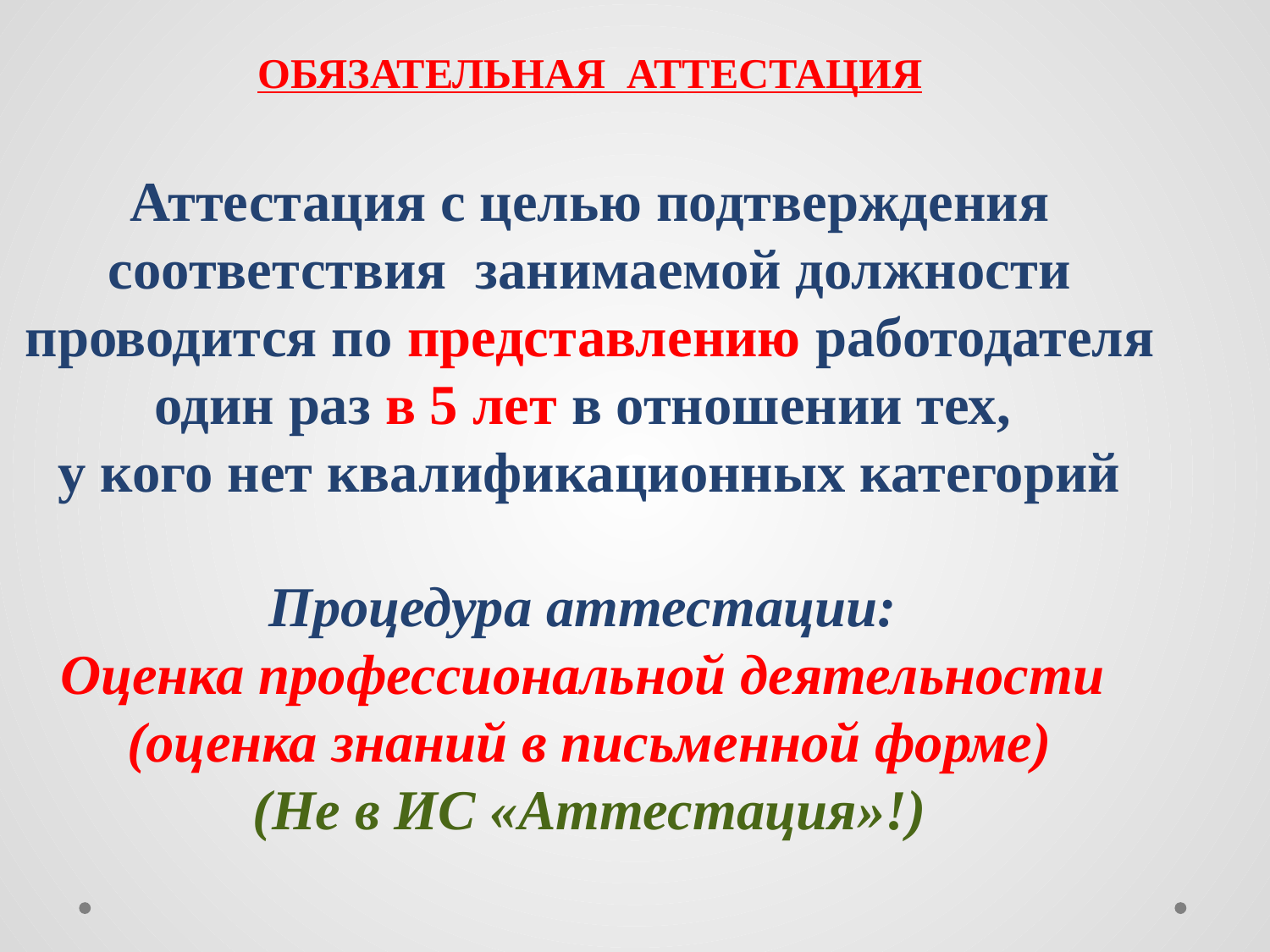

ОБЯЗАТЕЛЬНАЯ  АТТЕСТАЦИЯ

Аттестация с целью подтверждения
 соответствия  занимаемой должности
проводится по представлению работодателя
один раз в 5 лет в отношении тех,
у кого нет квалификационных категорий

Процедура аттестации:
Оценка профессиональной деятельности
(оценка знаний в письменной форме)
(Не в ИС «Аттестация»!)